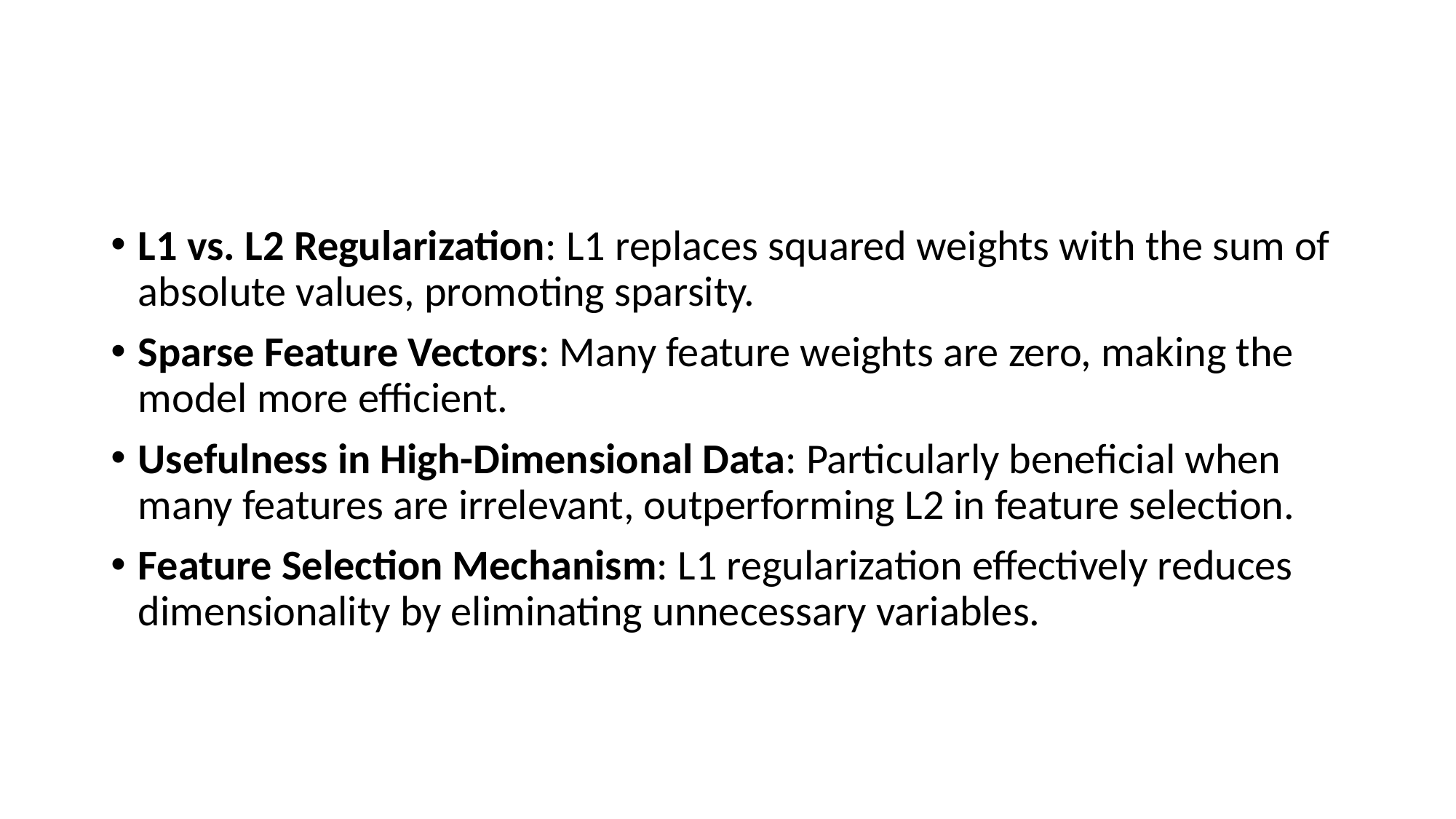

#
L1 vs. L2 Regularization: L1 replaces squared weights with the sum of absolute values, promoting sparsity.
Sparse Feature Vectors: Many feature weights are zero, making the model more efficient.
Usefulness in High-Dimensional Data: Particularly beneficial when many features are irrelevant, outperforming L2 in feature selection.
Feature Selection Mechanism: L1 regularization effectively reduces dimensionality by eliminating unnecessary variables.